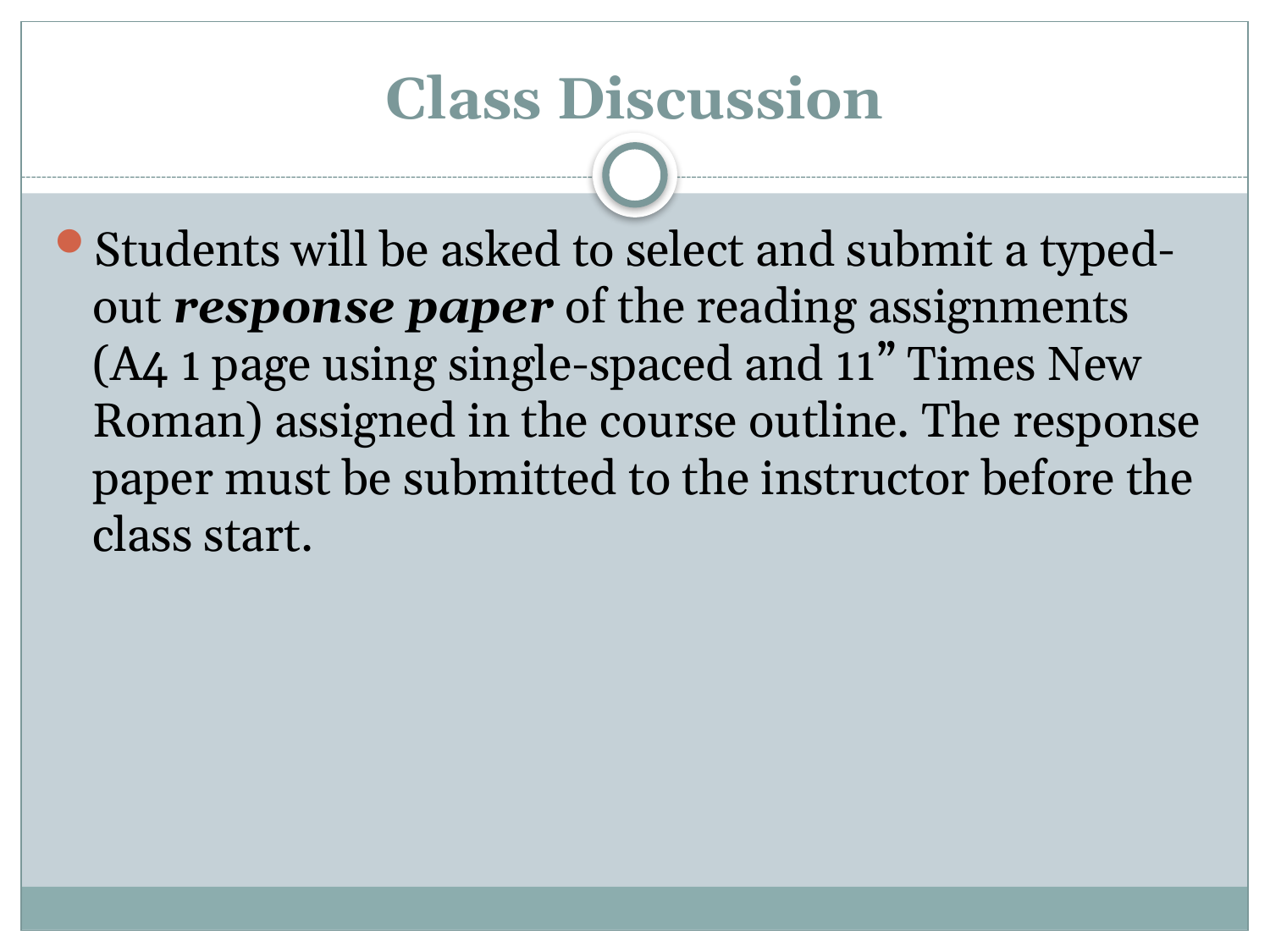

# Class Discussion
Students will be asked to select and submit a typed-out response paper of the reading assignments (A4 1 page using single-spaced and 11” Times New Roman) assigned in the course outline. The response paper must be submitted to the instructor before the class start.